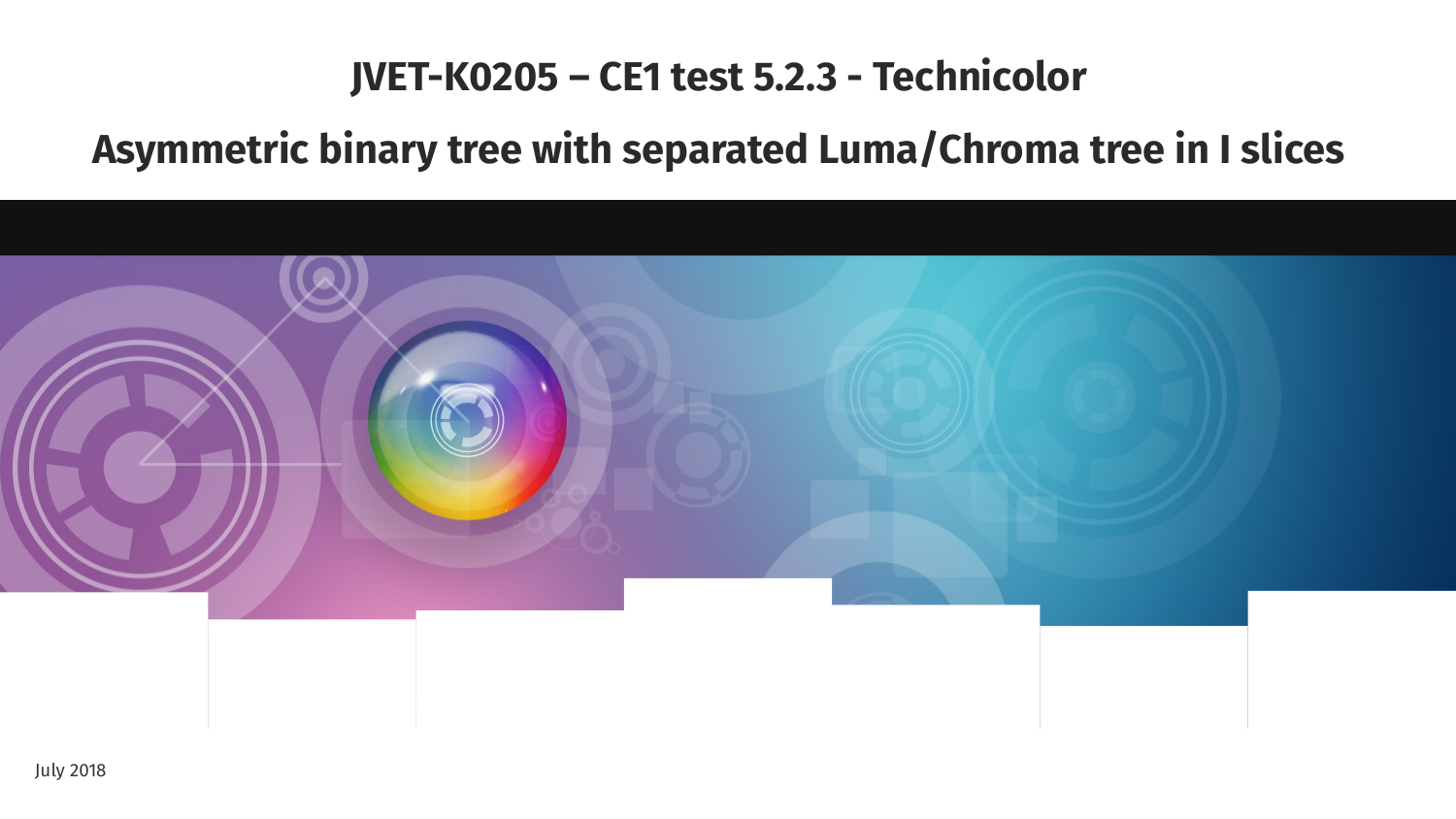

# JVET-K0205 – CE1 test 5.2.3 - Technicolor Asymmetric binary tree with separated Luma/Chroma tree in I slices
July 2018